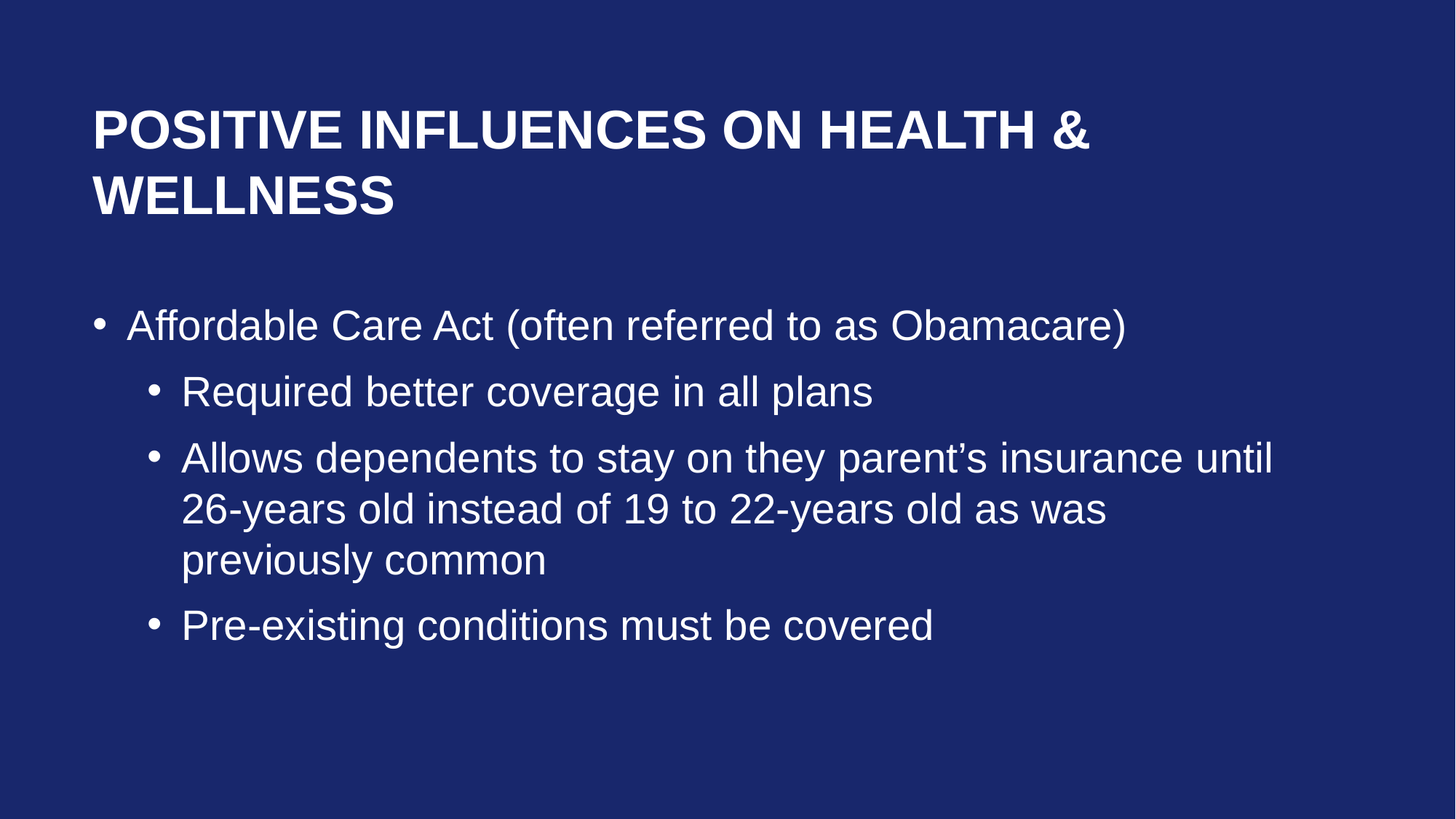

# Positive influences on Health & Wellness
Affordable Care Act (often referred to as Obamacare)
Required better coverage in all plans
Allows dependents to stay on they parent’s insurance until 26-years old instead of 19 to 22-years old as was previously common
Pre-existing conditions must be covered